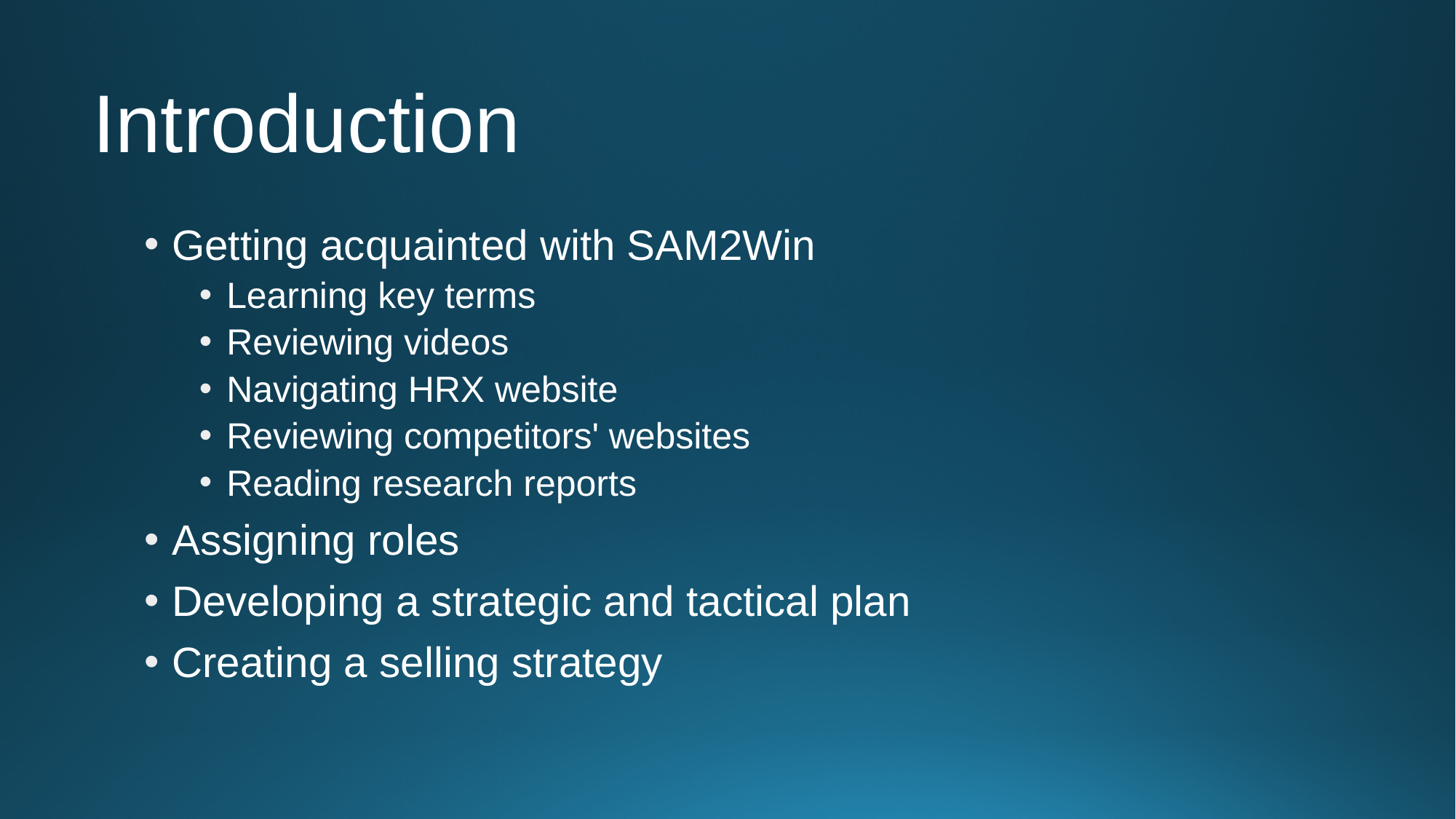

# Introduction
Getting acquainted with SAM2Win
Learning key terms
Reviewing videos
Navigating HRX website
Reviewing competitors' websites
Reading research reports
Assigning roles
Developing a strategic and tactical plan
Creating a selling strategy